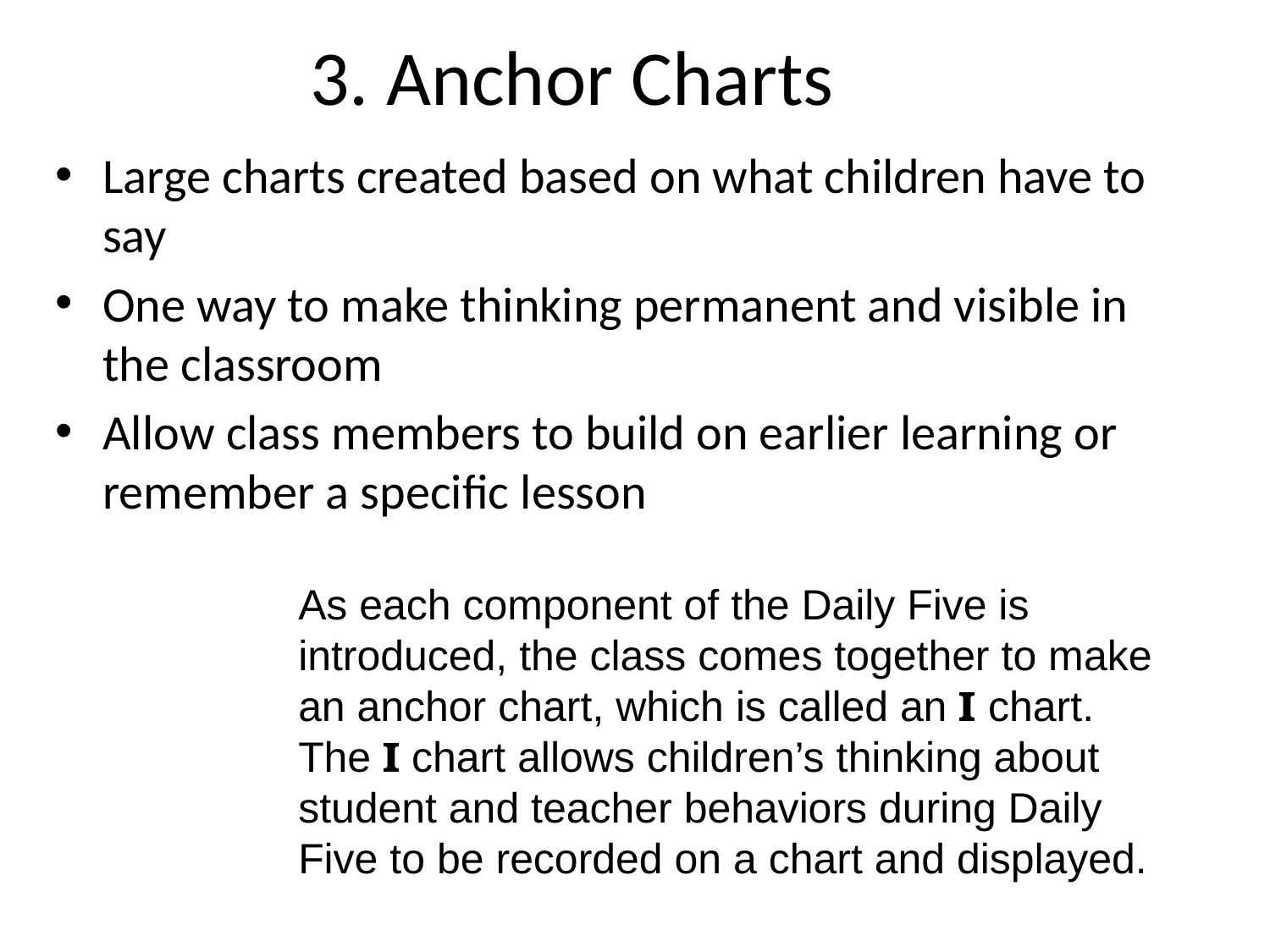

# 3. Anchor Charts
Large charts created based on what children have to say
One way to make thinking permanent and visible in the classroom
Allow class members to build on earlier learning or remember a specific lesson
As each component of the Daily Five is introduced, the class comes together to make an anchor chart, which is called an I chart. The I chart allows children’s thinking about student and teacher behaviors during Daily Five to be recorded on a chart and displayed.